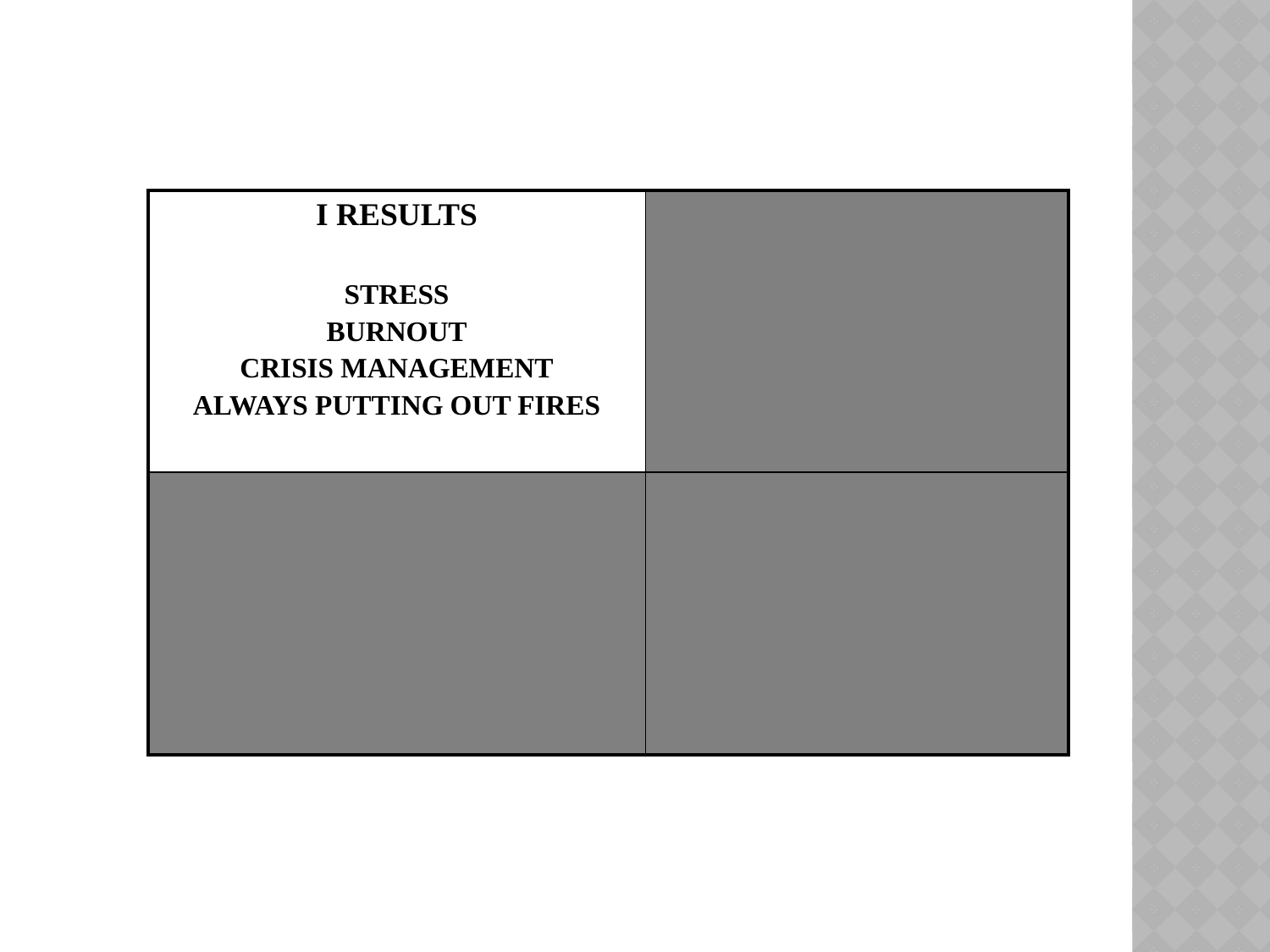

| I RESULTS STRESS BURNOUT CRISIS MANAGEMENT ALWAYS PUTTING OUT FIRES |  |
| --- | --- |
|  |  |